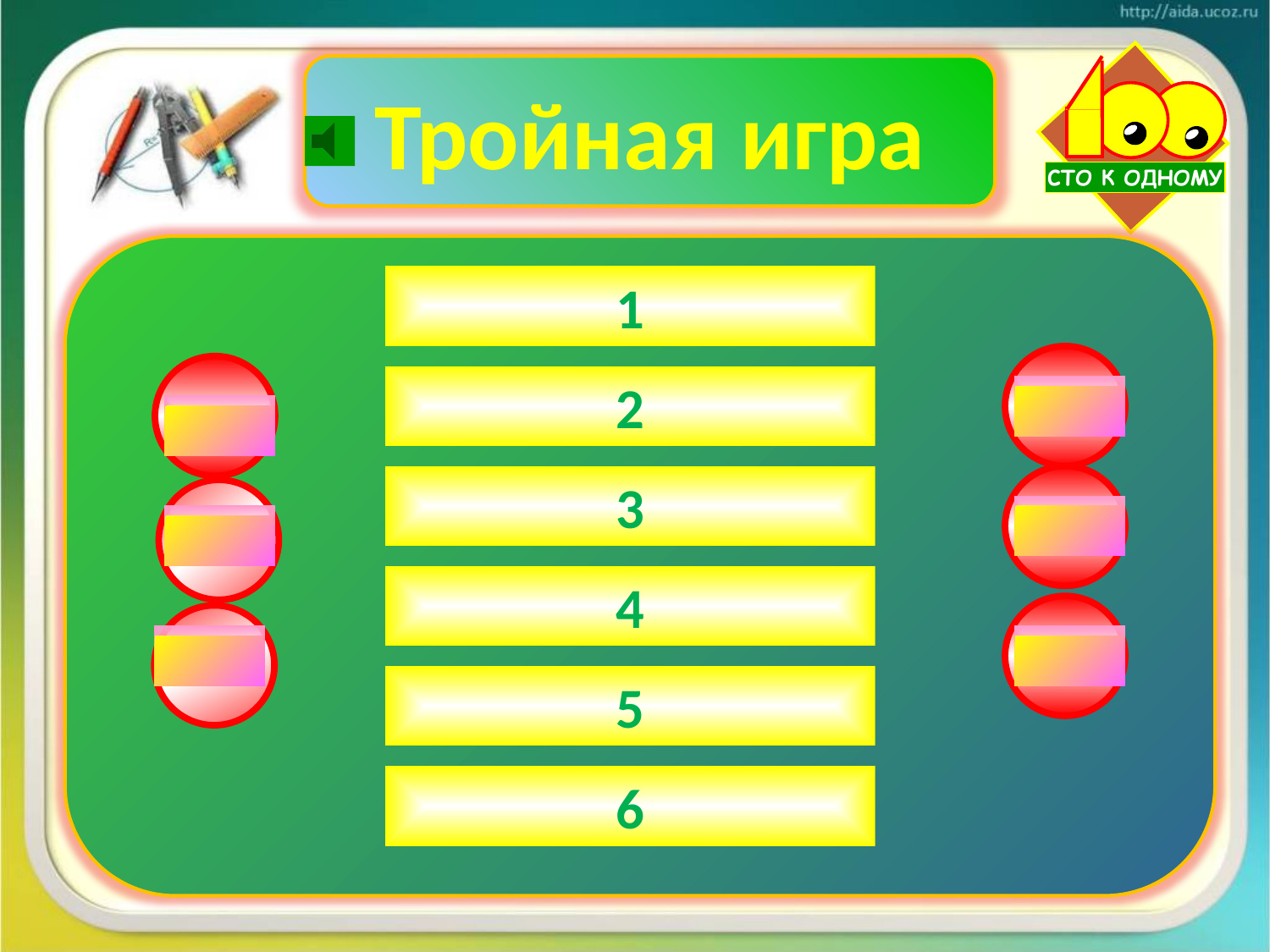

Тройная игра

СТО К ОДНОМУ

1
Метр                           108
Килограмм             72
Километр                       48
Сантиметр                     36
Гектар                             24
Тонна                                 12

2
ОШИБКА

ОШИБКА

3

ОШИБКА
ОШИБКА

4

ОШИБКА
ОШИБКА

5
6